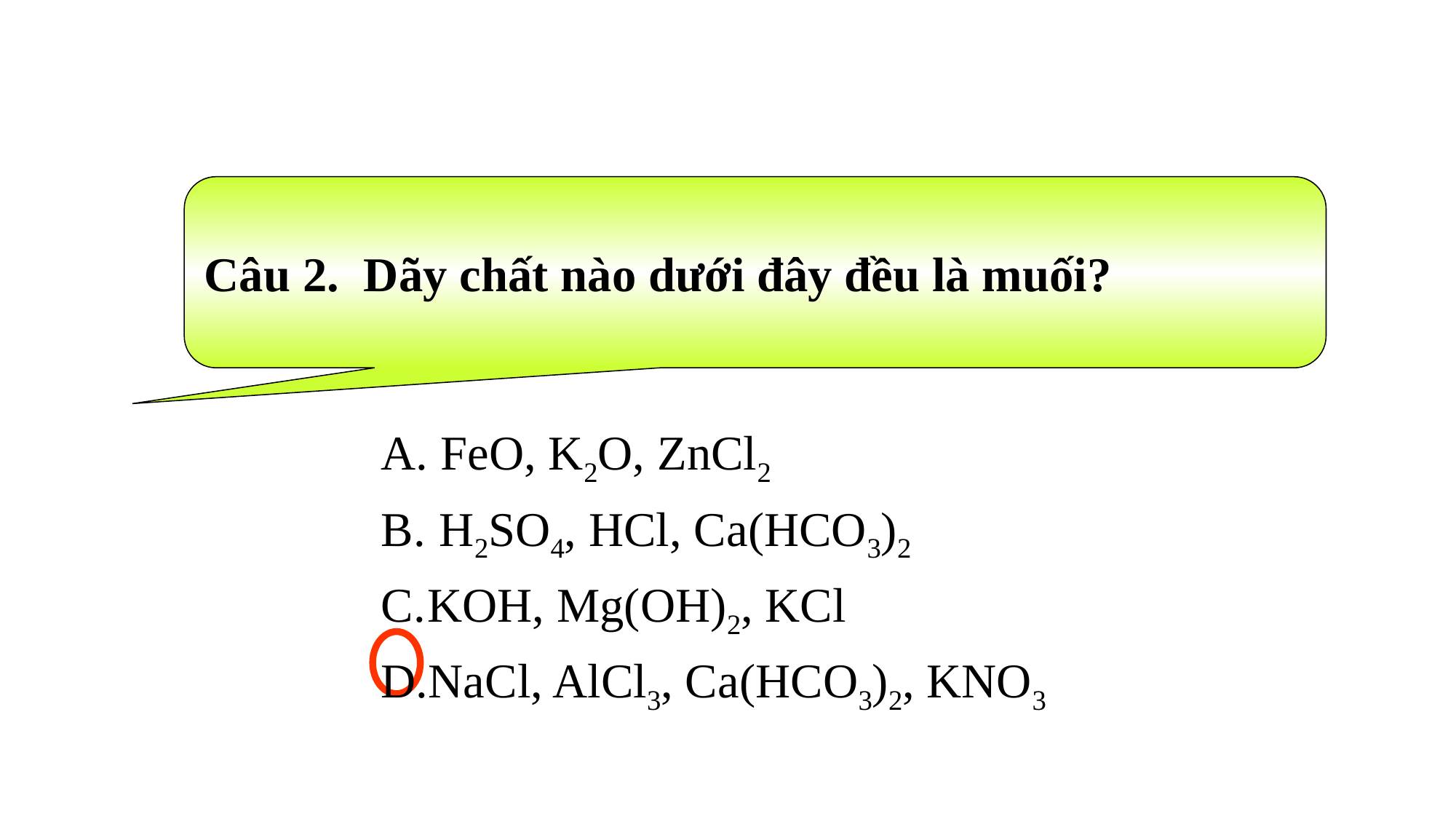

Câu 2.  Dãy chất nào dưới đây đều là muối?

 FeO, K2O, ZnCl2
 H2SO4, HCl, Ca(HCO3)2
KOH, Mg(OH)2, KCl
NaCl, AlCl3, Ca(HCO3)2, KNO3